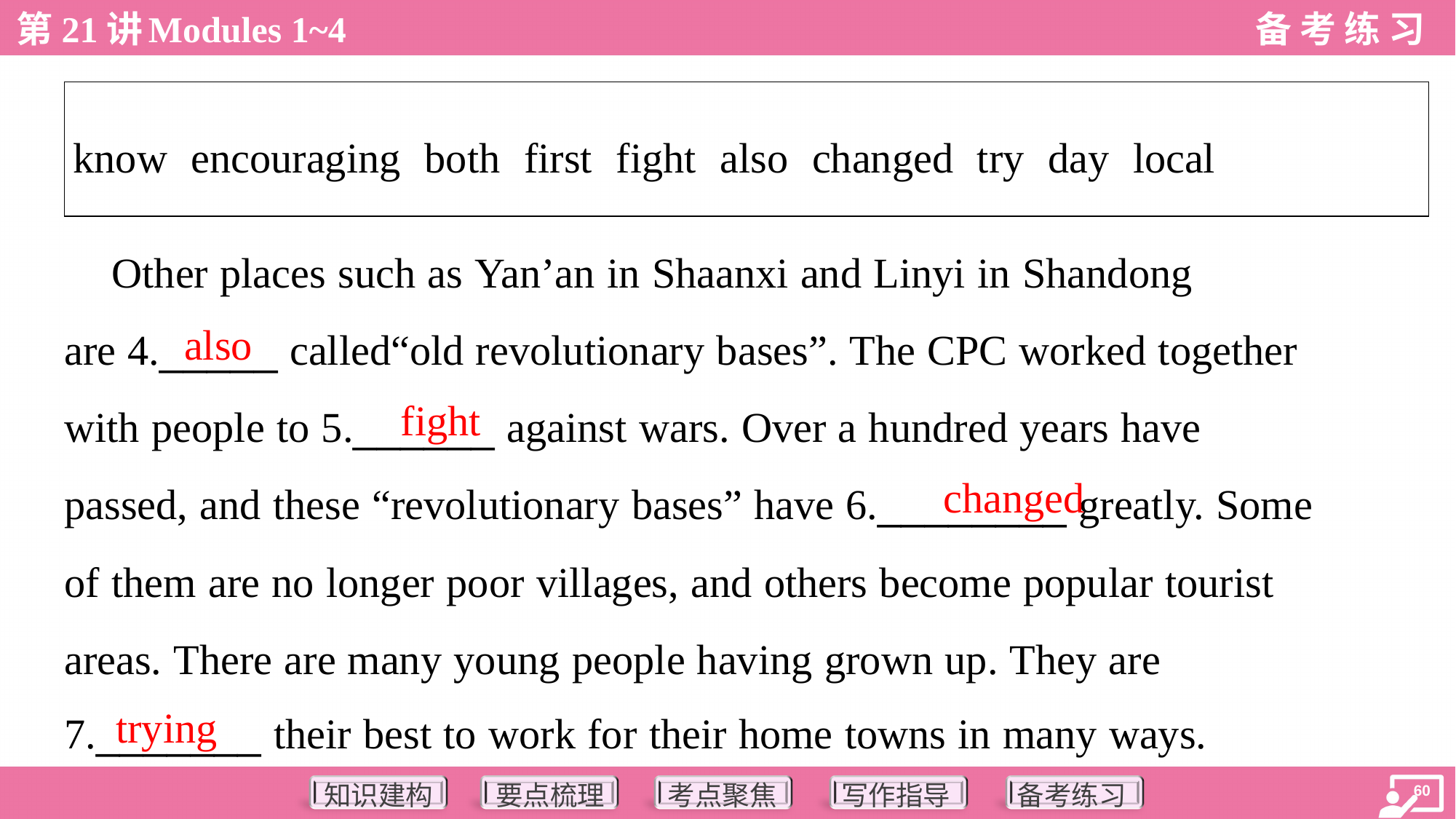

| know encouraging both first fight also changed try day local |
| --- |
    Other places such as Yan’an in Shaanxi and Linyi in Shandong
are 4._____ called“old revolutionary bases”. The CPC worked together
with people to 5.______ against wars. Over a hundred years have
passed, and these “revolutionary bases” have 6.________ greatly. Some
of them are no longer poor villages, and others become popular tourist
areas. There are many young people having grown up. They are
7._______ their best to work for their home towns in many ways.
also
fight
changed
trying